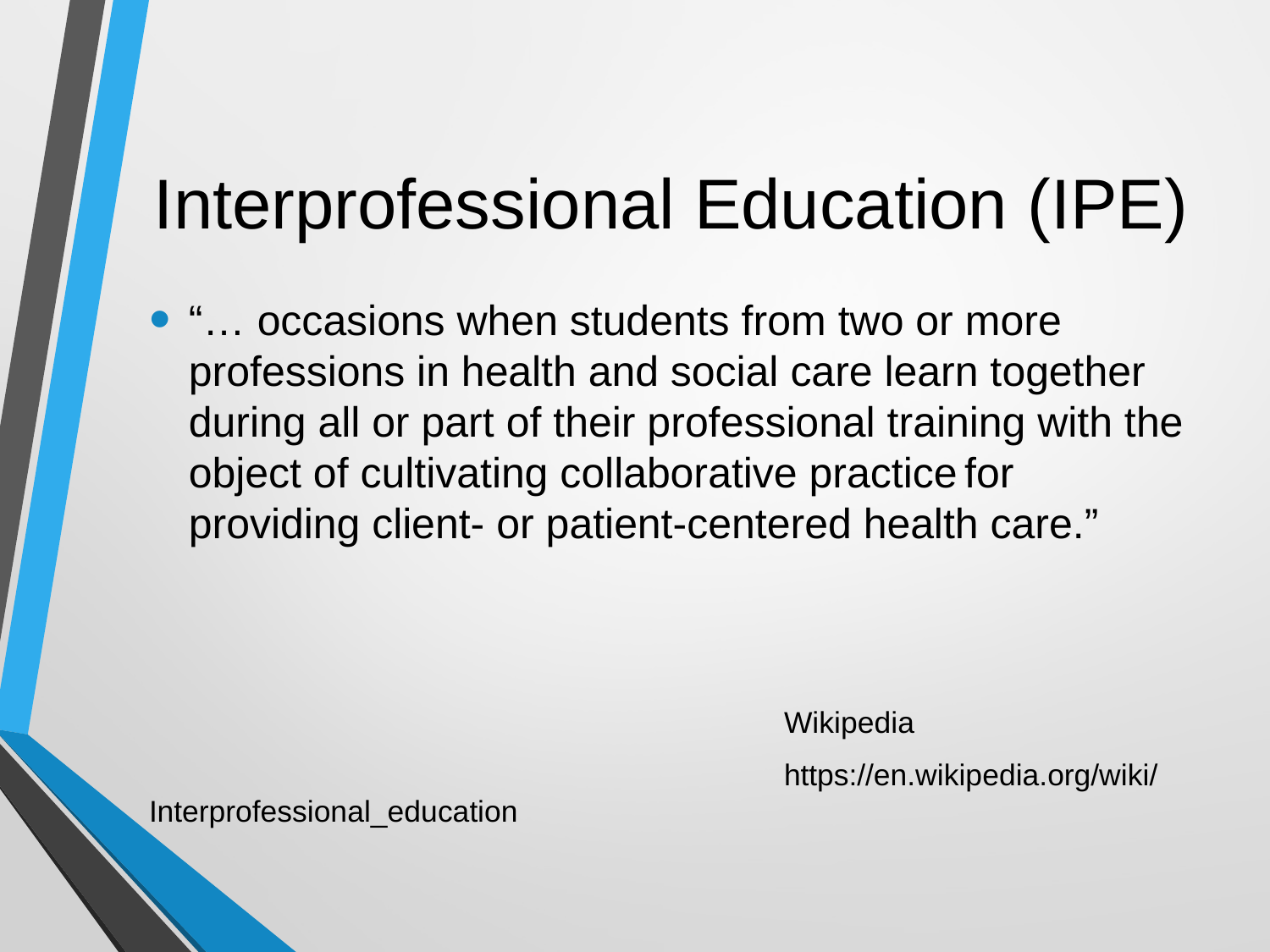

# Interprofessional Education (IPE)
“… occasions when students from two or more professions in health and social care learn together during all or part of their professional training with the object of cultivating collaborative practice for providing client- or patient-centered health care.”

					Wikipedia
					https://en.wikipedia.org/wiki/Interprofessional_education